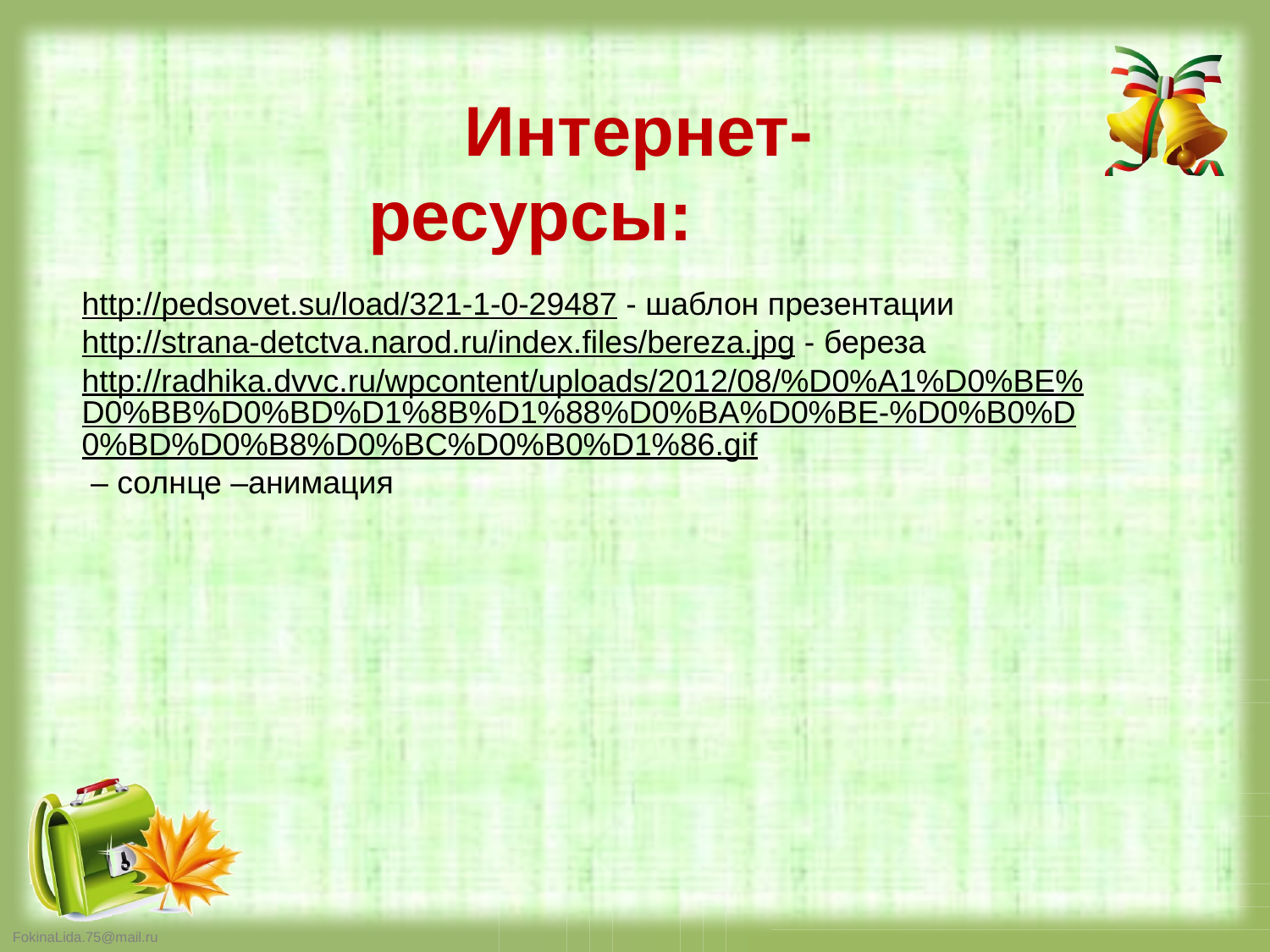

Интернет-ресурсы:
http://pedsovet.su/load/321-1-0-29487 - шаблон презентации
http://strana-detctva.narod.ru/index.files/bereza.jpg - береза

http://radhika.dvvc.ru/wpcontent/uploads/2012/08/%D0%A1%D0%BE%D0%BB%D0%BD%D1%8B%D1%88%D0%BA%D0%BE-%D0%B0%D0%BD%D0%B8%D0%BC%D0%B0%D1%86.gif – солнце –анимация